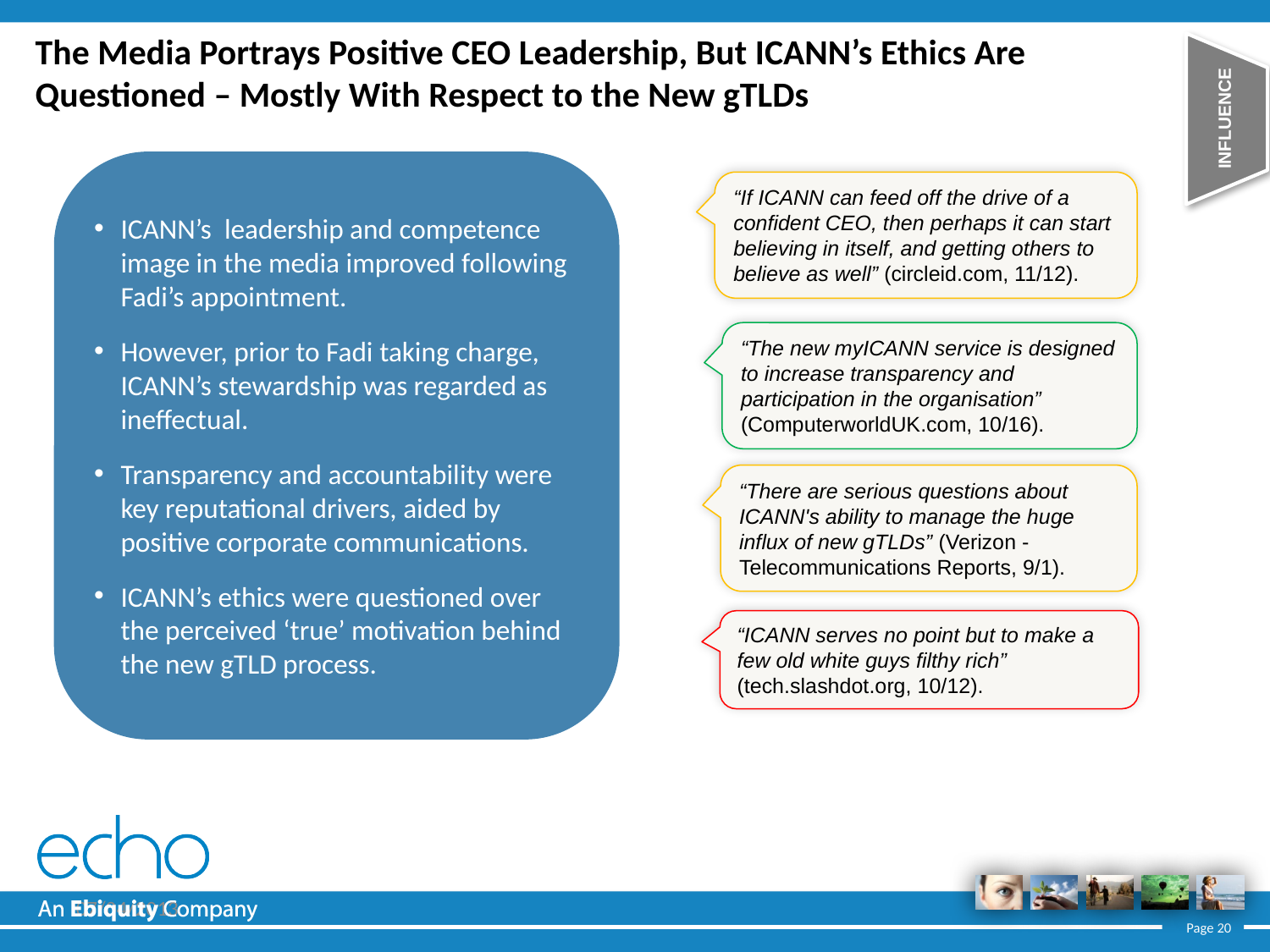

# The Media Portrays Positive CEO Leadership, But ICANN’s Ethics Are Questioned – Mostly With Respect to the New gTLDs

INFLUENCE
Influence
ICANN’s  leadership and competence image in the media improved following Fadi’s appointment.
However, prior to Fadi taking charge, ICANN’s stewardship was regarded as ineffectual.
Transparency and accountability were key reputational drivers, aided by positive corporate communications.
ICANN’s ethics were questioned over the perceived ‘true’ motivation behind the new gTLD process.
“If ICANN can feed off the drive of a confident CEO, then perhaps it can start believing in itself, and getting others to believe as well” (circleid.com, 11/12).
“The new myICANN service is designed to increase transparency and participation in the organisation” (ComputerworldUK.com, 10/16).
“There are serious questions about ICANN's ability to manage the huge influx of new gTLDs” (Verizon - Telecommunications Reports, 9/1).
“ICANN serves no point but to make a few old white guys filthy rich” (tech.slashdot.org, 10/12).